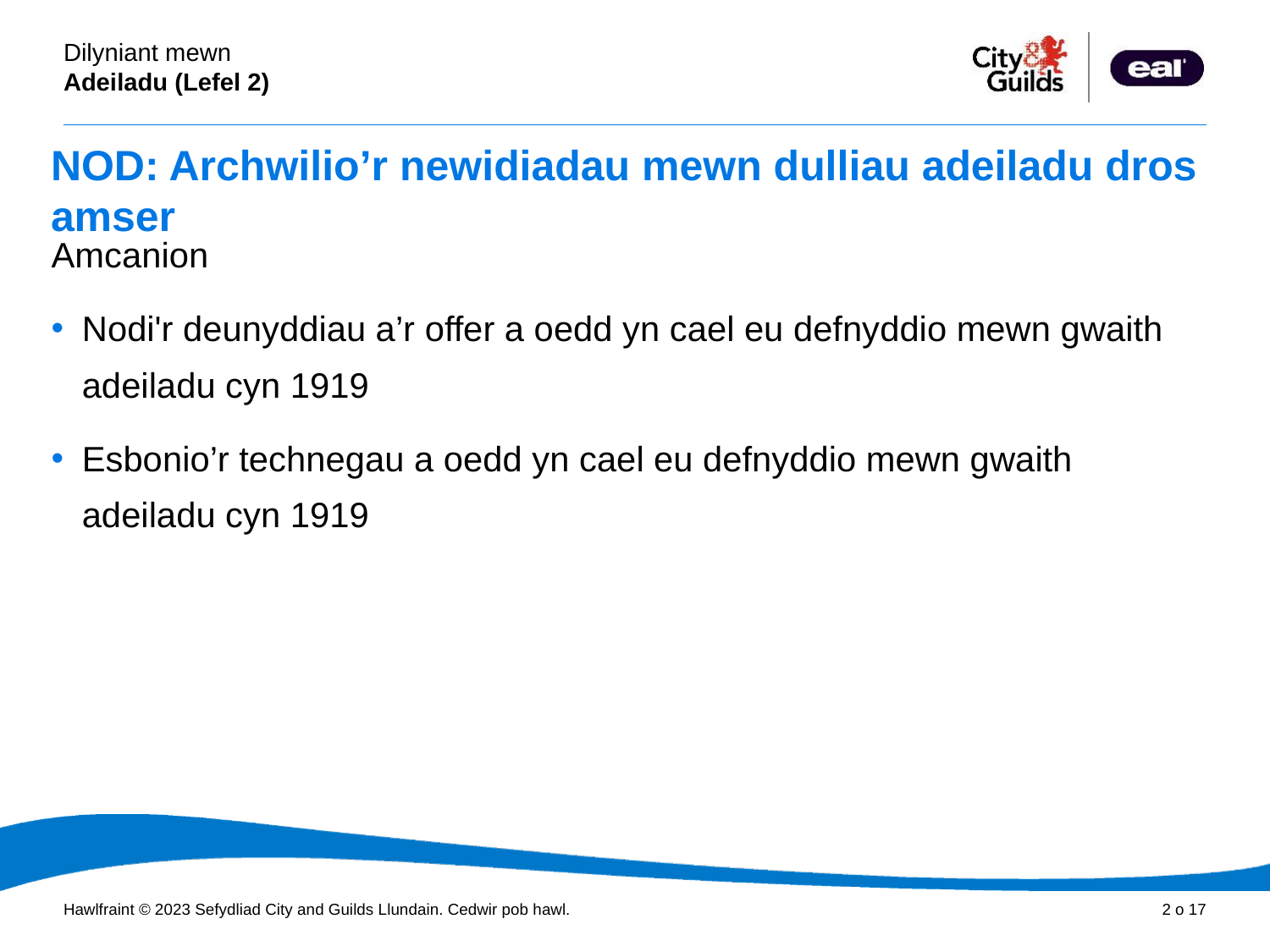

# NOD: Archwilio’r newidiadau mewn dulliau adeiladu dros amser
Amcanion
Nodi'r deunyddiau a’r offer a oedd yn cael eu defnyddio mewn gwaith adeiladu cyn 1919
Esbonio’r technegau a oedd yn cael eu defnyddio mewn gwaith adeiladu cyn 1919